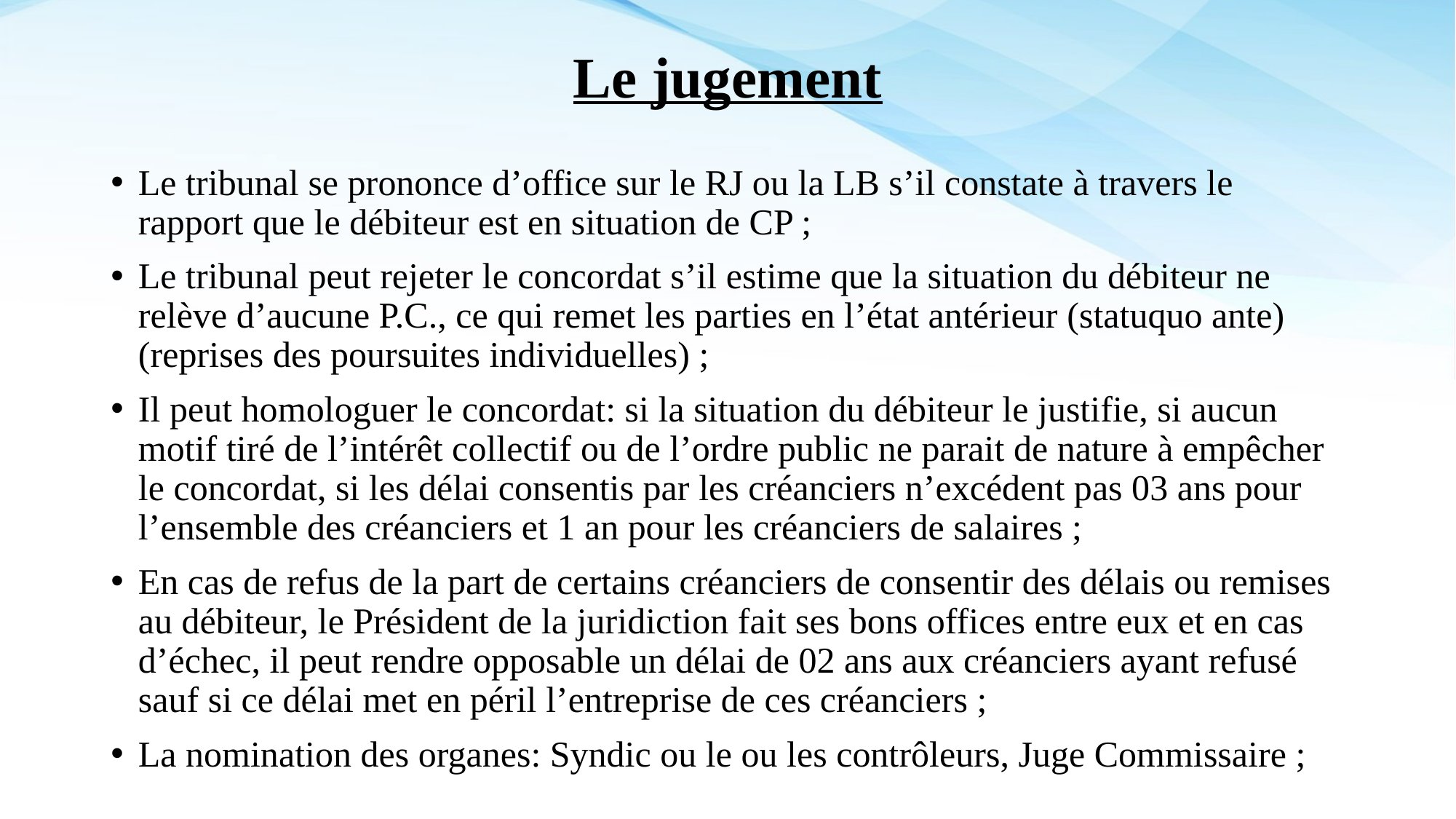

# Le jugement
Le tribunal se prononce d’office sur le RJ ou la LB s’il constate à travers le rapport que le débiteur est en situation de CP ;
Le tribunal peut rejeter le concordat s’il estime que la situation du débiteur ne relève d’aucune P.C., ce qui remet les parties en l’état antérieur (statuquo ante) (reprises des poursuites individuelles) ;
Il peut homologuer le concordat: si la situation du débiteur le justifie, si aucun motif tiré de l’intérêt collectif ou de l’ordre public ne parait de nature à empêcher le concordat, si les délai consentis par les créanciers n’excédent pas 03 ans pour l’ensemble des créanciers et 1 an pour les créanciers de salaires ;
En cas de refus de la part de certains créanciers de consentir des délais ou remises au débiteur, le Président de la juridiction fait ses bons offices entre eux et en cas d’échec, il peut rendre opposable un délai de 02 ans aux créanciers ayant refusé sauf si ce délai met en péril l’entreprise de ces créanciers ;
La nomination des organes: Syndic ou le ou les contrôleurs, Juge Commissaire ;